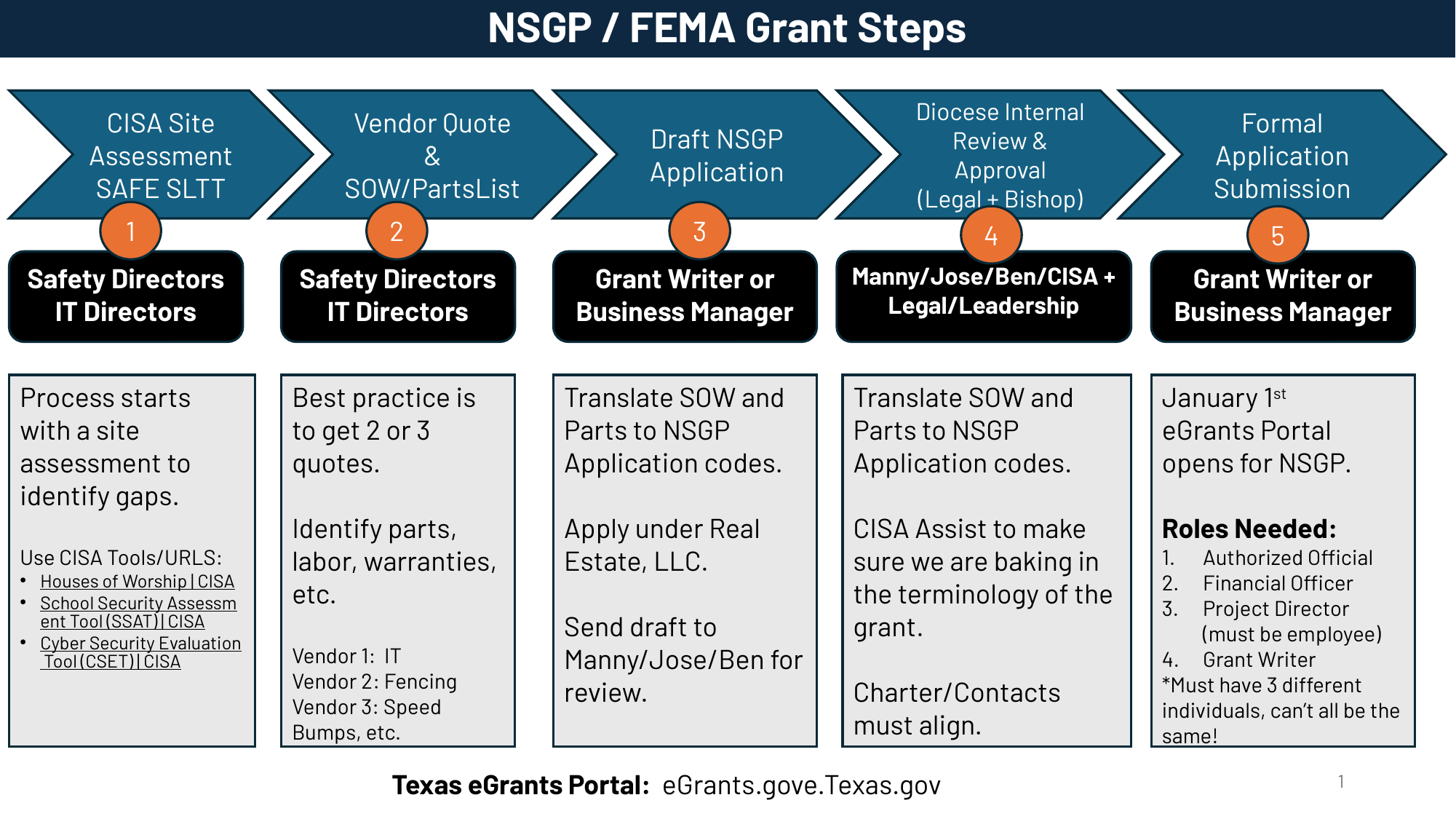

NSGP / FEMA Grant Steps
CISA Site Assessment
SAFE SLTT
Vendor Quote & SOW/PartsList
Draft NSGP Application
Diocese Internal Review & Approval
(Legal + Bishop)
Formal Application Submission
1
2
3
4
5
Safety Directors
IT Directors
Safety Directors
IT Directors
Grant Writer or Business Manager
Manny/Jose/Ben/CISA + Legal/Leadership
Grant Writer or Business Manager
January 1st
eGrants Portal opens for NSGP.

Roles Needed:
Authorized Official
Financial Officer
Project Director (must be employee)
Grant Writer
*Must have 3 different individuals, can’t all be the same!
Translate SOW and Parts to NSGP Application codes.

Apply under Real Estate, LLC.

Send draft to Manny/Jose/Ben for review.

Translate SOW and Parts to NSGP Application codes.

CISA Assist to make sure we are baking in the terminology of the grant.

Charter/Contacts must align.
Best practice is to get 2 or 3 quotes.

Identify parts, labor, warranties, etc.

Vendor 1:  IT
Vendor 2: Fencing
Vendor 3: Speed Bumps, etc.
Process starts with a site assessment to identify gaps.

Use CISA Tools/URLS:
Houses of Worship | CISA
School Security Assessment Tool (SSAT) | CISA
Cyber Security Evaluation Tool (CSET) | CISA

1
Texas eGrants Portal:  eGrants.gove.Texas.gov